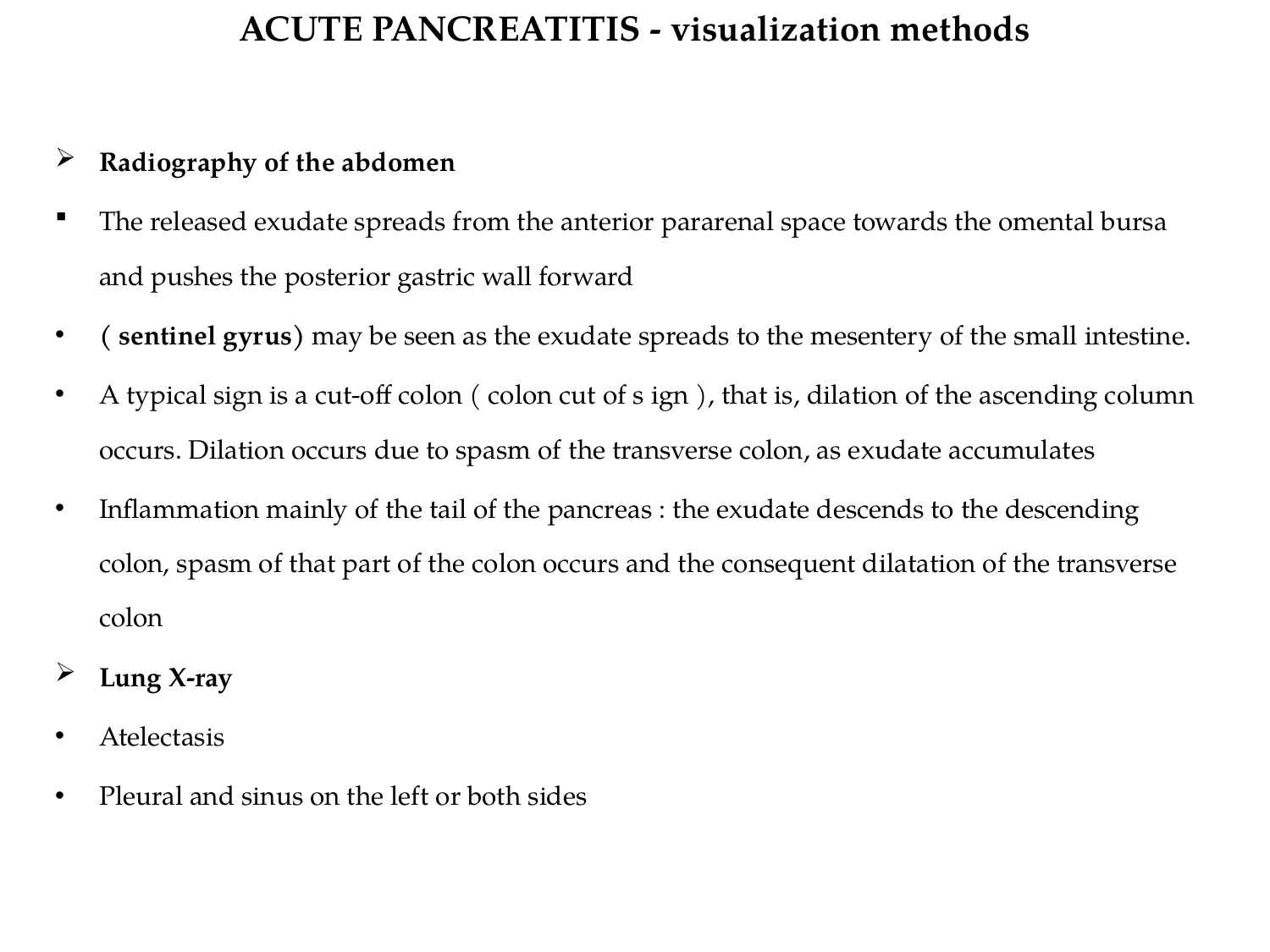

ACUTE PANCREATITIS - visualization methods
Radiography of the abdomen
The released exudate spreads from the anterior pararenal space towards the omental bursa and pushes the posterior gastric wall forward
( sentinel gyrus) may be seen as the exudate spreads to the mesentery of the small intestine.
A typical sign is a cut-off colon ( colon cut of s ign ), that is, dilation of the ascending column occurs. Dilation occurs due to spasm of the transverse colon, as exudate accumulates
Inflammation mainly of the tail of the pancreas : the exudate descends to the descending colon, spasm of that part of the colon occurs and the consequent dilatation of the transverse colon
Lung X-ray
Atelectasis
Pleural and sinus on the left or both sides